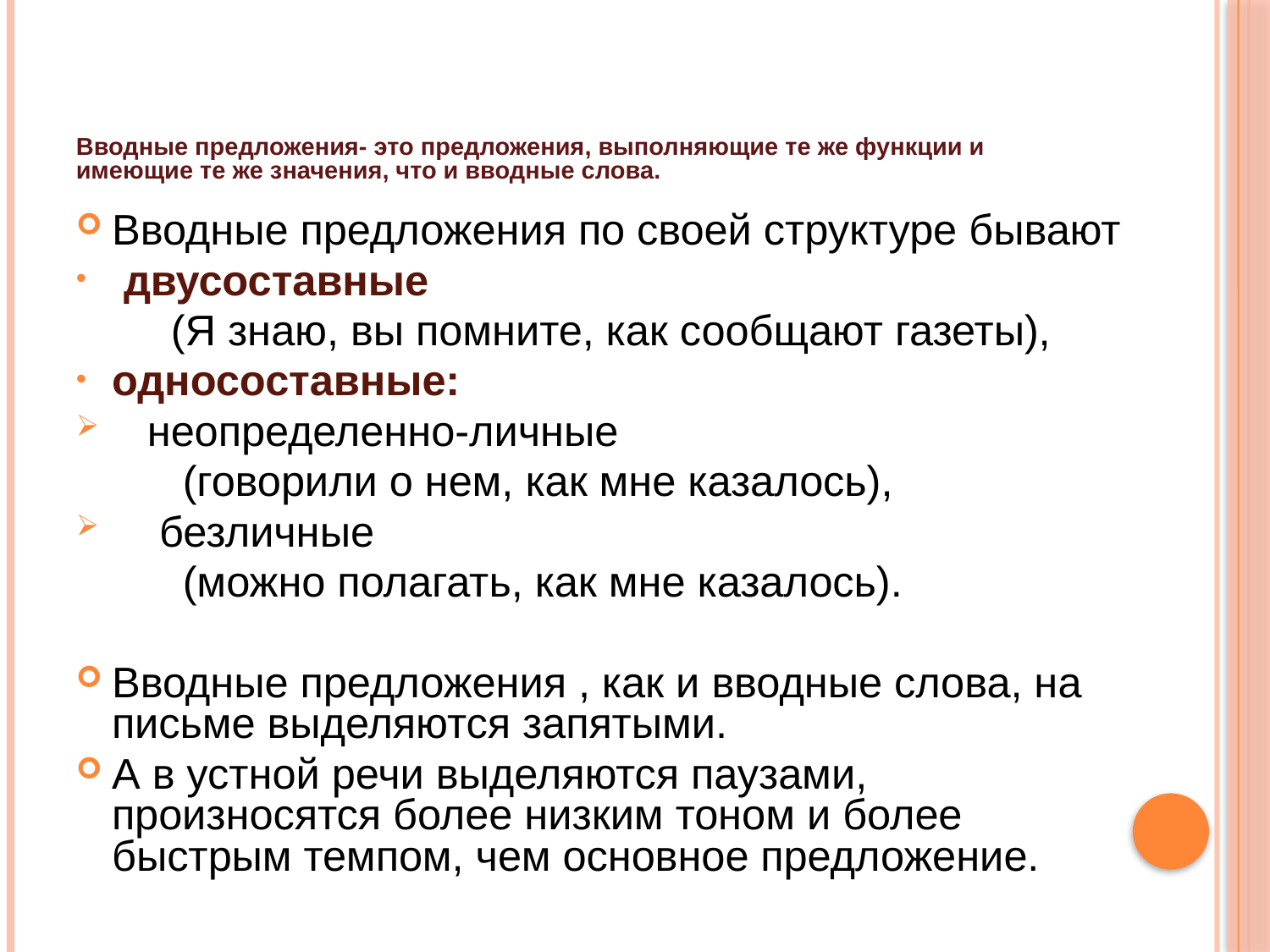

# Вводные предложения- это предложения, выполняющие те же функции и имеющие те же значения, что и вводные слова.
Вводные предложения по своей структуре бывают
 двусоставные
        (Я знаю, вы помните, как сообщают газеты),
односоставные:
   неопределенно-личные
         (говорили о нем, как мне казалось),
    безличные
         (можно полагать, как мне казалось).

Вводные предложения , как и вводные слова, на письме выделяются запятыми.
А в устной речи выделяются паузами, произносятся более низким тоном и более быстрым темпом, чем основное предложение.